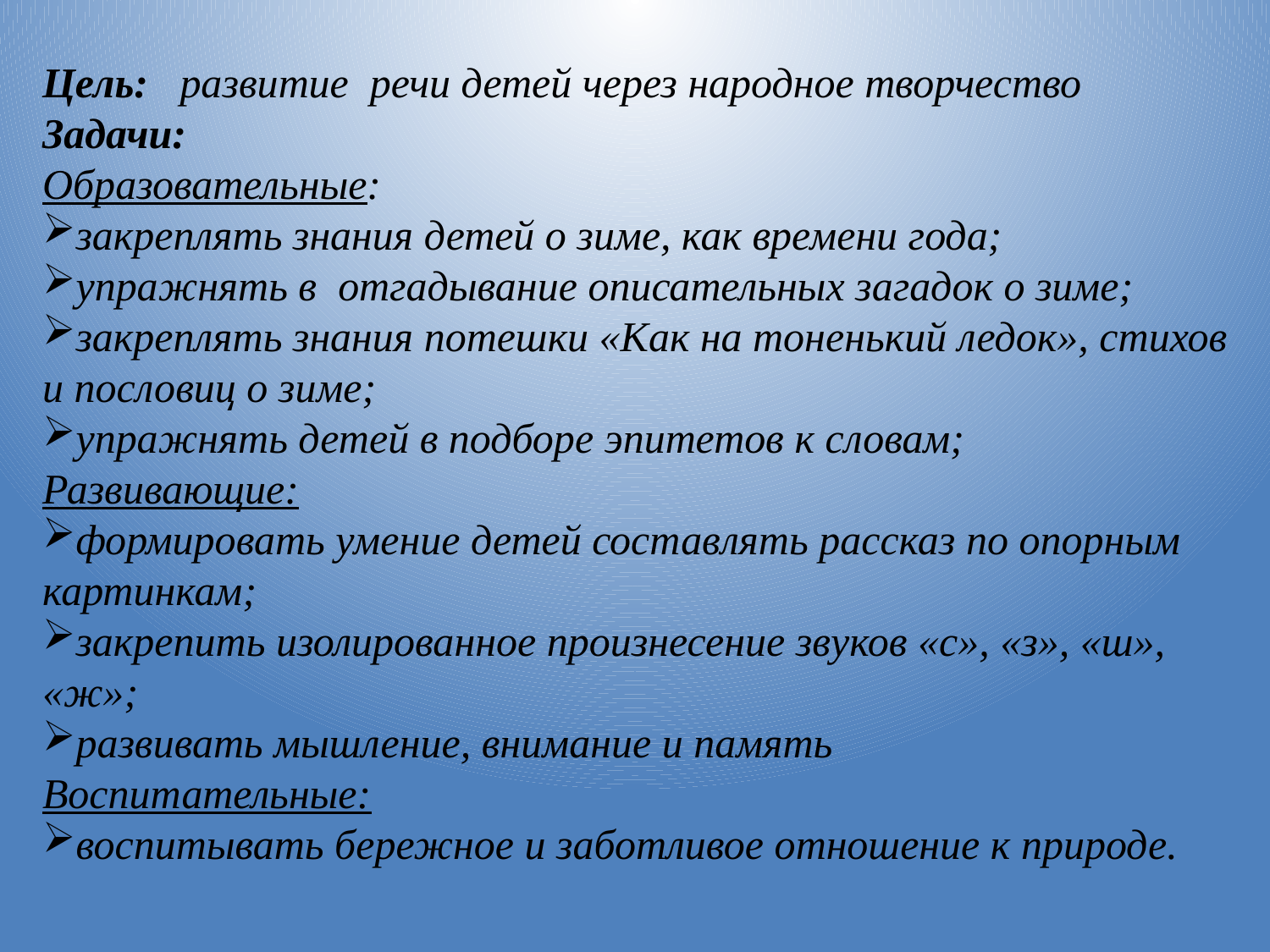

Цель:   развитие  речи детей через народное творчество
Задачи:
Образовательные:
закреплять знания детей о зиме, как времени года;
упражнять в  отгадывание описательных загадок о зиме;
закреплять знания потешки «Как на тоненький ледок», стихов и пословиц о зиме;
упражнять детей в подборе эпитетов к словам;
Развивающие:
формировать умение детей составлять рассказ по опорным картинкам;
закрепить изолированное произнесение звуков «с», «з», «ш», «ж»;
развивать мышление, внимание и память
Воспитательные:
воспитывать бережное и заботливое отношение к природе.